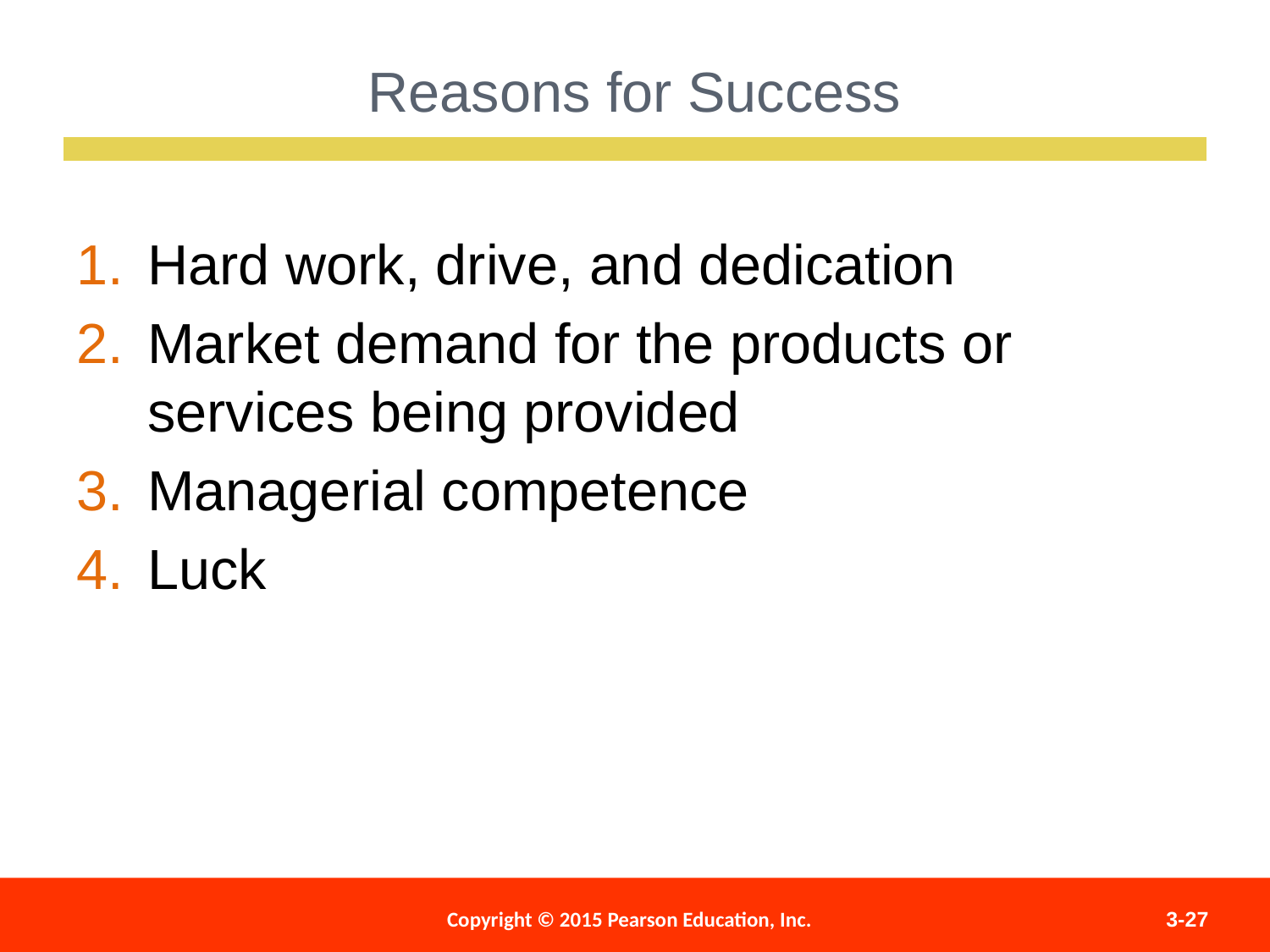

Reasons for Success
Hard work, drive, and dedication
Market demand for the products or services being provided
Managerial competence
Luck